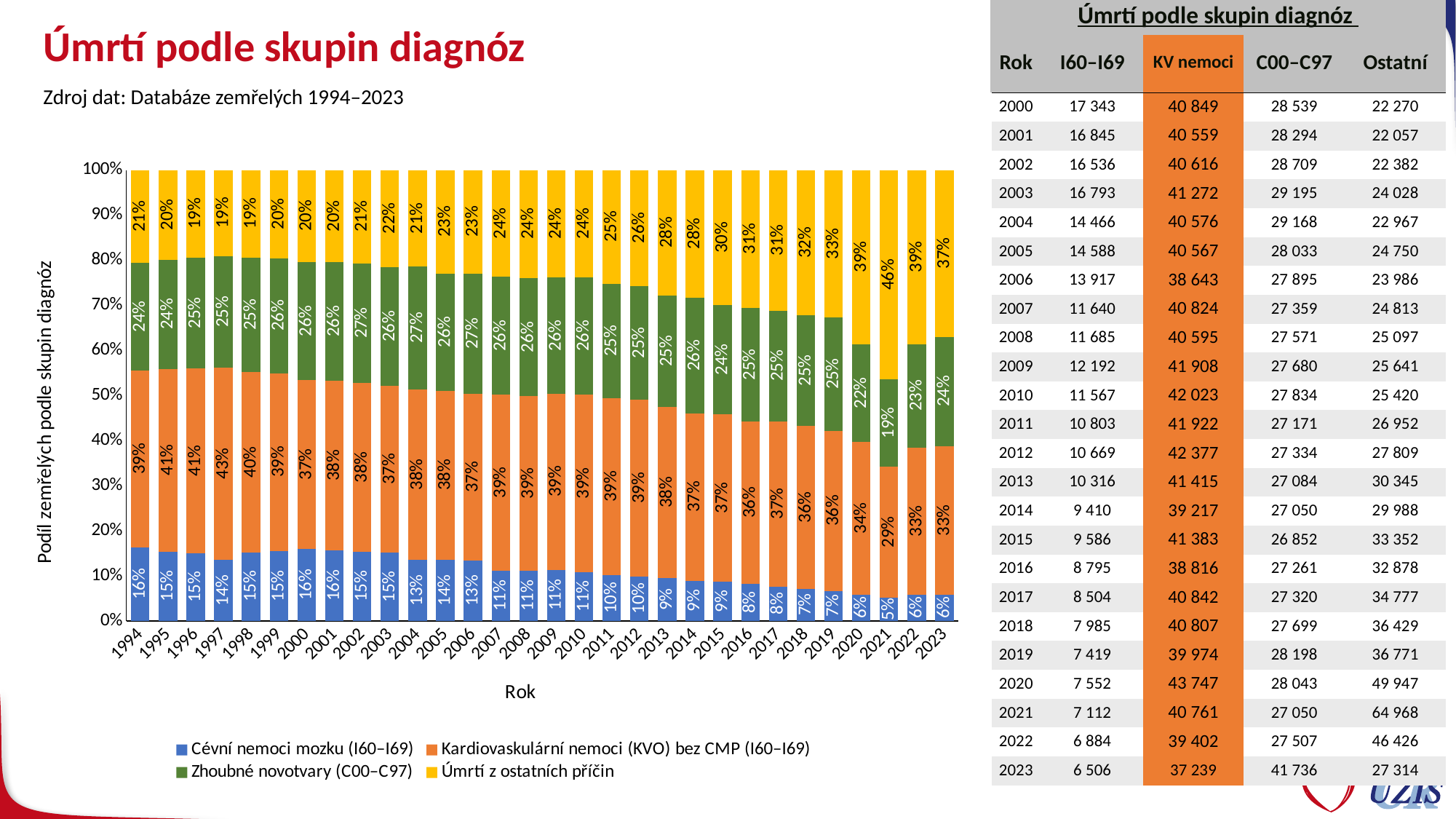

| Úmrtí podle skupin diagnóz |  |  |  |  |
| --- | --- | --- | --- | --- |
| Rok | I60–I69 | KV nemoci | C00–C97 | Ostatní |
| 2000 | 17 343 | 40 849 | 28 539 | 22 270 |
| 2001 | 16 845 | 40 559 | 28 294 | 22 057 |
| 2002 | 16 536 | 40 616 | 28 709 | 22 382 |
| 2003 | 16 793 | 41 272 | 29 195 | 24 028 |
| 2004 | 14 466 | 40 576 | 29 168 | 22 967 |
| 2005 | 14 588 | 40 567 | 28 033 | 24 750 |
| 2006 | 13 917 | 38 643 | 27 895 | 23 986 |
| 2007 | 11 640 | 40 824 | 27 359 | 24 813 |
| 2008 | 11 685 | 40 595 | 27 571 | 25 097 |
| 2009 | 12 192 | 41 908 | 27 680 | 25 641 |
| 2010 | 11 567 | 42 023 | 27 834 | 25 420 |
| 2011 | 10 803 | 41 922 | 27 171 | 26 952 |
| 2012 | 10 669 | 42 377 | 27 334 | 27 809 |
| 2013 | 10 316 | 41 415 | 27 084 | 30 345 |
| 2014 | 9 410 | 39 217 | 27 050 | 29 988 |
| 2015 | 9 586 | 41 383 | 26 852 | 33 352 |
| 2016 | 8 795 | 38 816 | 27 261 | 32 878 |
| 2017 | 8 504 | 40 842 | 27 320 | 34 777 |
| 2018 | 7 985 | 40 807 | 27 699 | 36 429 |
| 2019 | 7 419 | 39 974 | 28 198 | 36 771 |
| 2020 | 7 552 | 43 747 | 28 043 | 49 947 |
| 2021 | 7 112 | 40 761 | 27 050 | 64 968 |
| 2022 | 6 884 | 39 402 | 27 507 | 46 426 |
| 2023 | 6 506 | 37 239 | 41 736 | 27 314 |
# Úmrtí podle skupin diagnóz
Zdroj dat: Databáze zemřelých 1994–2023

### Chart

| Category | Cévní nemoci mozku (I60–I69) | Kardiovaskulární nemoci (KVO) bez CMP (I60–I69) | Zhoubné novotvary (C00–C97) | Úmrtí z ostatních příčin |
|---|---|---|---|---|
| 1994 | 0.1629846727952766 | 0.39193000093718317 | 0.23899874758249343 | 0.20608657868504682 |
| 1995 | 0.15383375878825914 | 0.4054854002527287 | 0.2413813574415035 | 0.19929948351750867 |
| 1996 | 0.15001507332730402 | 0.40987036938518556 | 0.24597896827507937 | 0.19413558901243105 |
| 1997 | 0.13500496700489606 | 0.42674554743489673 | 0.2468956219399702 | 0.19135386362023699 |
| 1998 | 0.1520264409688935 | 0.39940836506066996 | 0.2544212842495458 | 0.19414390972089074 |
| 1999 | 0.1549358647328912 | 0.39427702062531883 | 0.25542963340864366 | 0.19535748123314628 |
| 2000 | 0.1591086320308988 | 0.3747580297428464 | 0.26182328602489885 | 0.20431005220135595 |
| 2001 | 0.15632685258224677 | 0.37640016704561274 | 0.2625771425919911 | 0.2046958377801494 |
| 2002 | 0.1527673844959951 | 0.3752298070083054 | 0.26522731262067756 | 0.20677549587502195 |
| 2003 | 0.1508967723384372 | 0.3708575947092229 | 0.26233735892459203 | 0.21590827402774782 |
| 2004 | 0.13497298860763038 | 0.37858868973753695 | 0.27214794218908905 | 0.21429037946574359 |
| 2005 | 0.1351516611388019 | 0.37583612814764034 | 0.2597139098371287 | 0.22929830087642905 |
| 2006 | 0.13325226683007632 | 0.36999837228674565 | 0.26708859547495717 | 0.22966076540822092 |
| 2007 | 0.11124278451011124 | 0.39015252876639017 | 0.2614683283000115 | 0.23713635842348713 |
| 2008 | 0.11134085451842818 | 0.3868106109692419 | 0.2627110569043717 | 0.23913747760795823 |
| 2009 | 0.1134973608512302 | 0.3901285595926309 | 0.25767773526591636 | 0.23869634429022257 |
| 2010 | 0.10826064168320168 | 0.3933117442252256 | 0.2605106510426416 | 0.23791696304893115 |
| 2011 | 0.10110624438454627 | 0.39235175202156336 | 0.25429582210242585 | 0.2522461814914645 |
| 2012 | 0.09861446172901127 | 0.3916941648411576 | 0.2526504542975718 | 0.2570409191322593 |
| 2013 | 0.09450348112861855 | 0.37939721509710517 | 0.24811286185415904 | 0.27798644192011723 |
| 2014 | 0.08905503241376046 | 0.3711446552784744 | 0.25599772867079923 | 0.28380258363696587 |
| 2015 | 0.08622597213352162 | 0.37223966250798307 | 0.24153346585951624 | 0.30000089949897907 |
| 2016 | 0.08162412993039443 | 0.36024129930394433 | 0.25300232018561486 | 0.3051322505800464 |
| 2017 | 0.07630806780147699 | 0.3664833143400662 | 0.24514774368959916 | 0.31206087416885764 |
| 2018 | 0.0707137796670209 | 0.3613797378675168 | 0.24529755579171095 | 0.32260892667375135 |
| 2019 | 0.06602766059699898 | 0.3557608444135918 | 0.2509567291433047 | 0.3272547658461046 |
| 2020 | 0.058411775170354785 | 0.33836598627880177 | 0.21690166990231188 | 0.3863205686485316 |
| 2021 | 0.05083958224617738 | 0.2913768576963493 | 0.193364834049367 | 0.4644187260081063 |
| 2022 | 0.057262 | 0.327752 | 0.228807 | 0.386179 |
| 2023 | 0.05767986169599716 | 0.3301476129261049 | 0.24215612394166408 | 0.3700164014362339 |